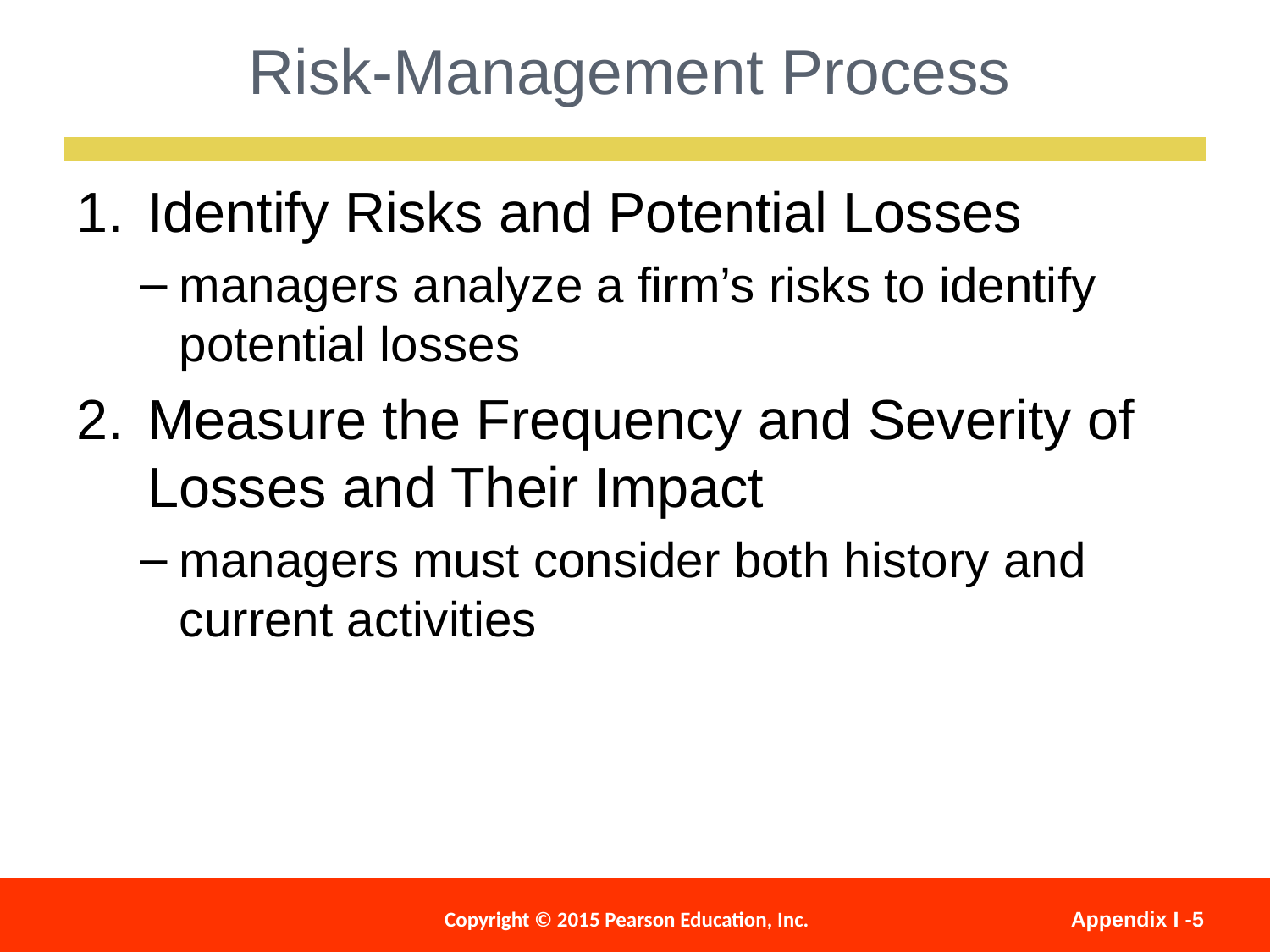

Risk-Management Process
Identify Risks and Potential Losses
managers analyze a firm’s risks to identify potential losses
Measure the Frequency and Severity of Losses and Their Impact
managers must consider both history and current activities